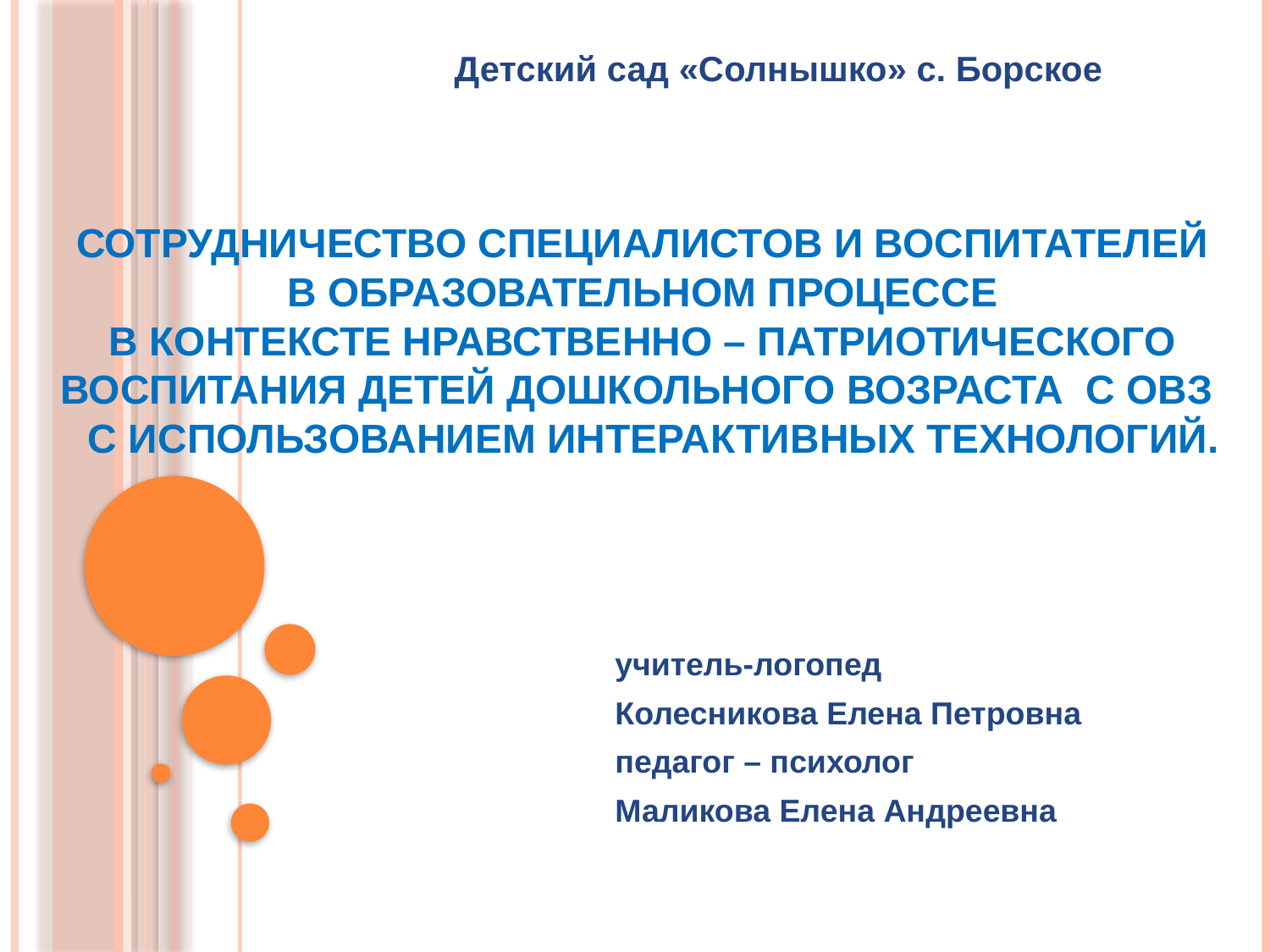

Детский сад «Солнышко» с. Борское
# Сотрудничество специалистов и воспитателей в образовательном процессе в контексте нравственно – патриотического  воспитания детей дошкольного возраста  с ОВЗ с использованием интерактивных технологий.
учитель-логопед
Колесникова Елена Петровна
педагог – психолог
Маликова Елена Андреевна